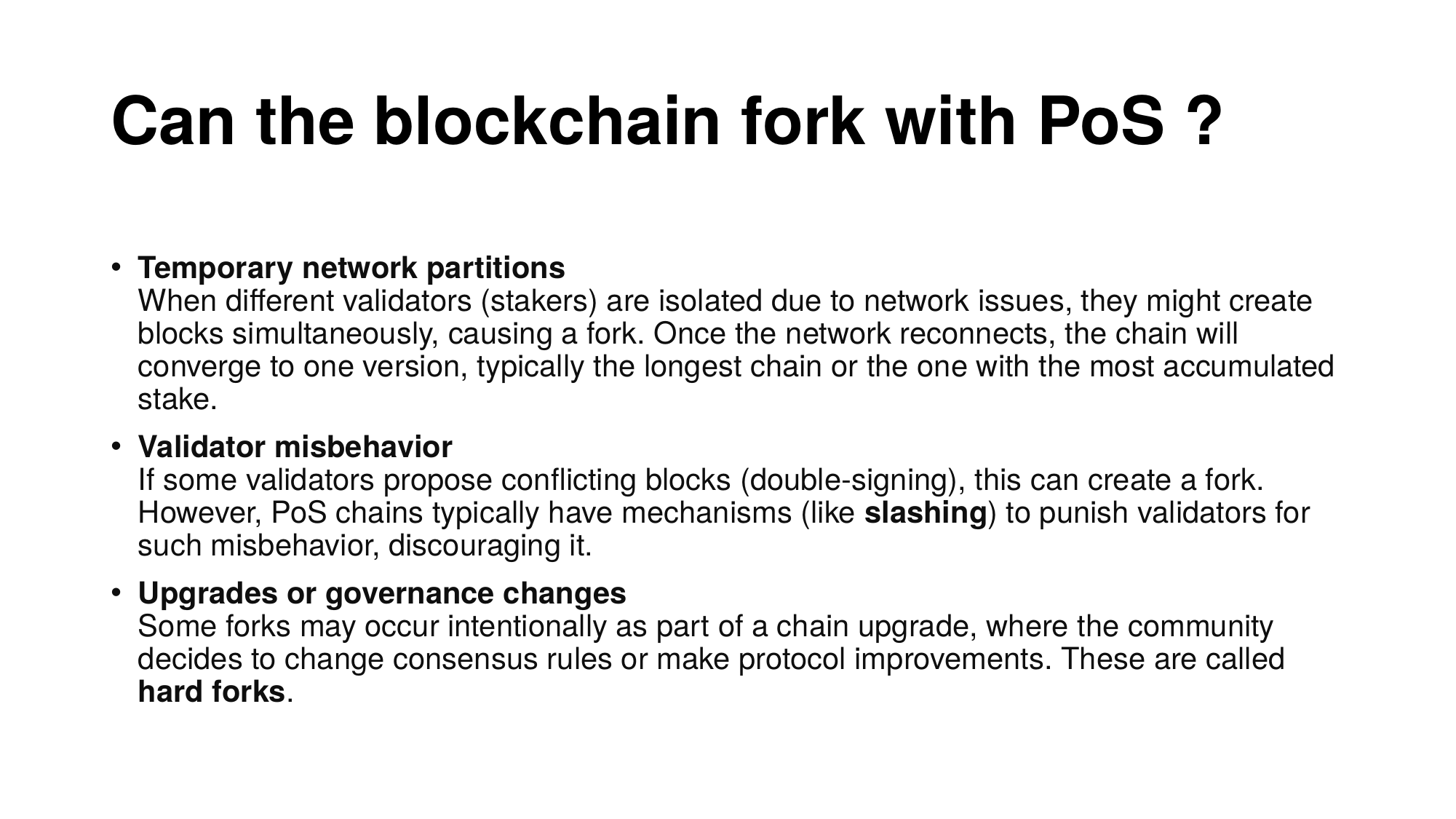

# Can the blockchain fork with PoS ?
Temporary network partitions
When different validators (stakers) are isolated due to network issues, they might create blocks simultaneously, causing a fork. Once the network reconnects, the chain will converge to one version, typically the longest chain or the one with the most accumulated stake.
Validator misbehavior
If some validators propose conflicting blocks (double-signing), this can create a fork. However, PoS chains typically have mechanisms (like slashing) to punish validators for such misbehavior, discouraging it.
Upgrades or governance changes
Some forks may occur intentionally as part of a chain upgrade, where the community decides to change consensus rules or make protocol improvements. These are called hard forks.